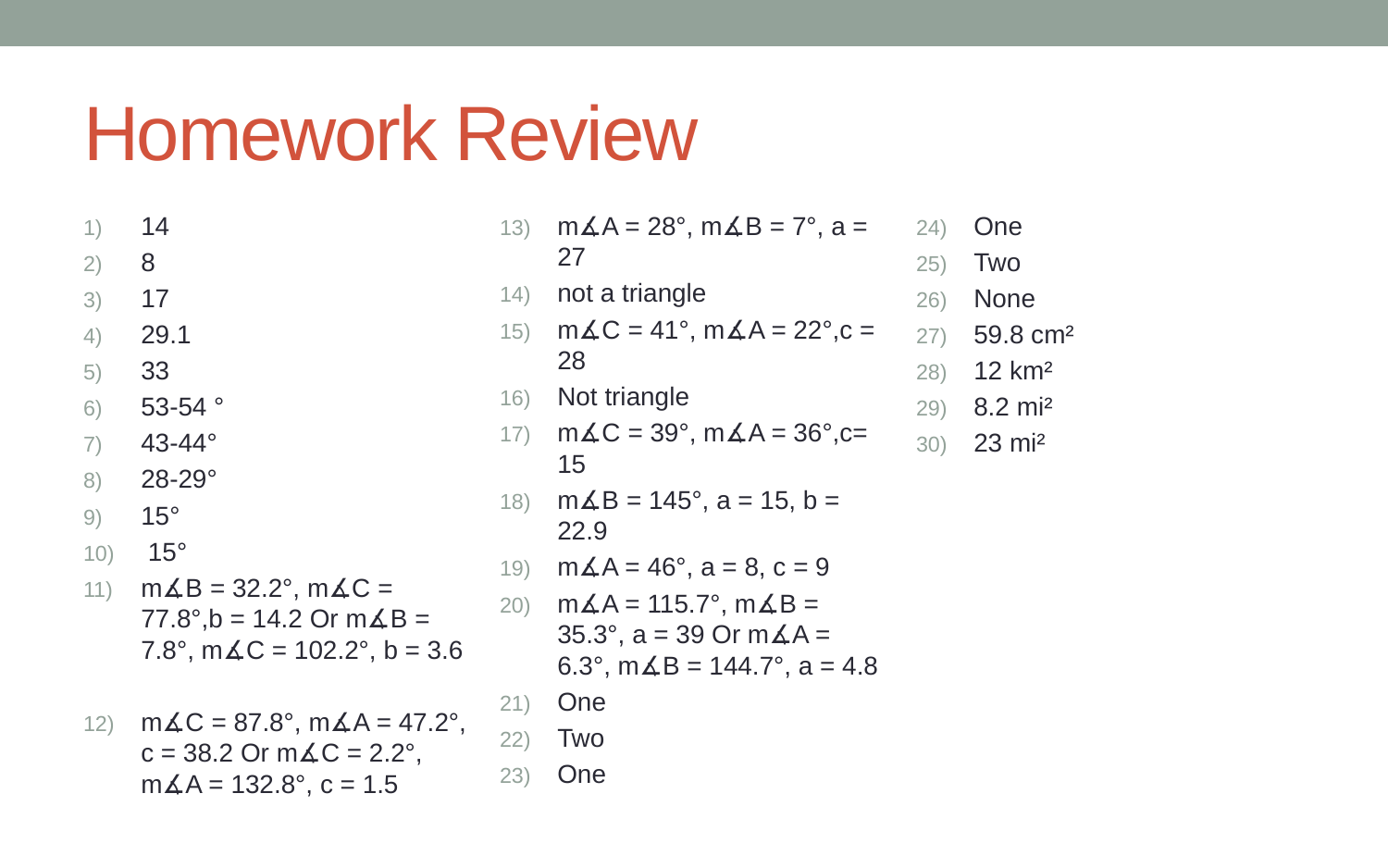

# Homework Review
14
8
17
29.1
33
53-54 °
43-44°
28-29°
15°
 15°
m∡B = 32.2°, m∡C = 77.8°,b = 14.2 Or m∡B = 7.8°, m∡C = 102.2°, b = 3.6

m∡C = 87.8°, m∡A = 47.2°, c = 38.2 Or m∡C = 2.2°, m∡A = 132.8°, c = 1.5
m∡A = 28°, m∡B = 7°, a = 27
not a triangle
m∡C = 41°, m∡A = 22°,c = 28
Not triangle
m∡C = 39°, m∡A = 36°,c= 15
m∡B = 145°, a = 15, b = 22.9
m∡A = 46°, a = 8, c = 9
m∡A = 115.7°, m∡B = 35.3°, a = 39 Or m∡A = 6.3°, m∡B = 144.7°, a = 4.8
One
Two
One
One
Two
None
59.8 cm²
12 km²
8.2 mi²
23 mi²